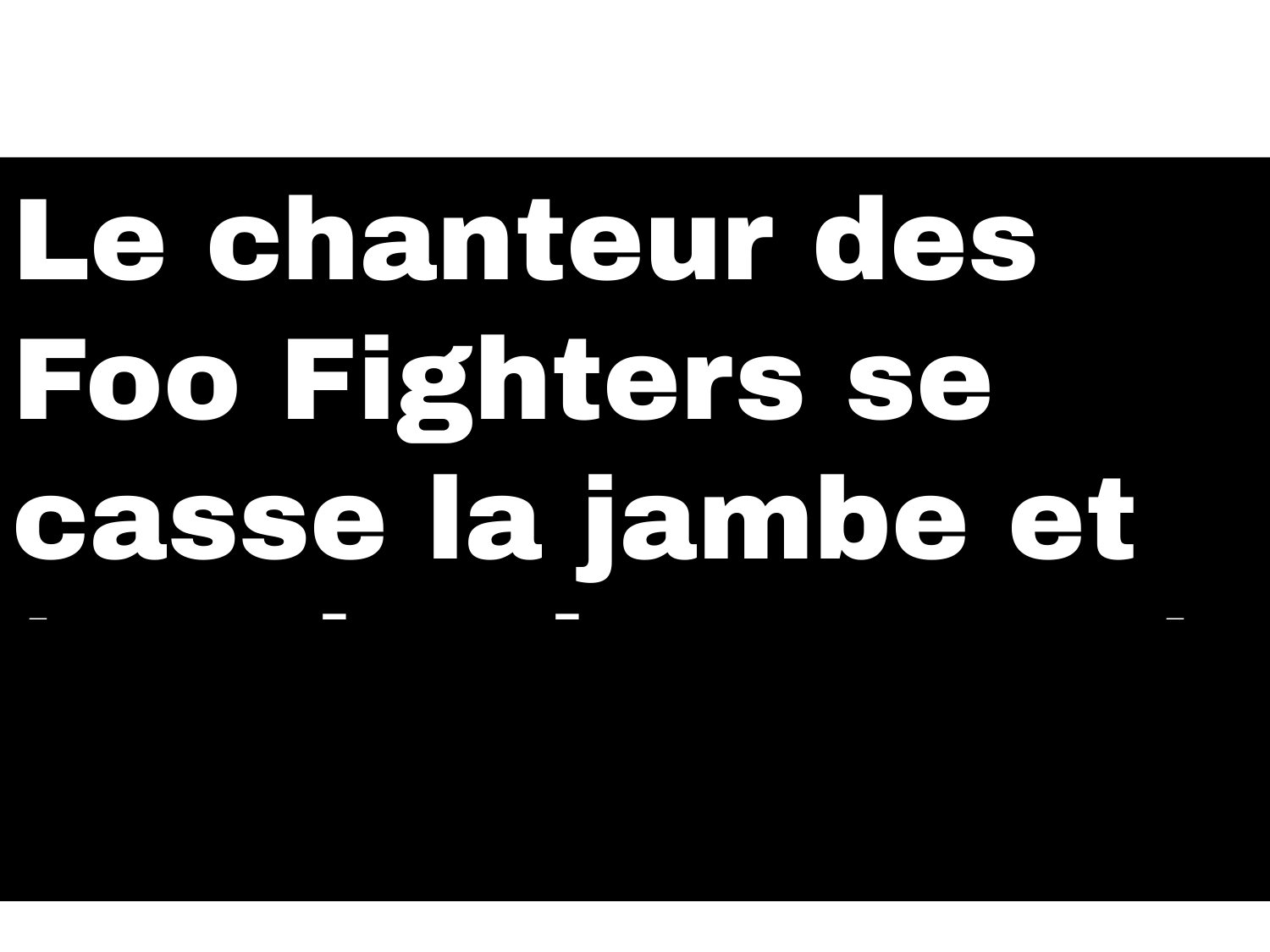

Le chanteur des Foo Fighters se casse la jambe et termine le concert dans le plâtre